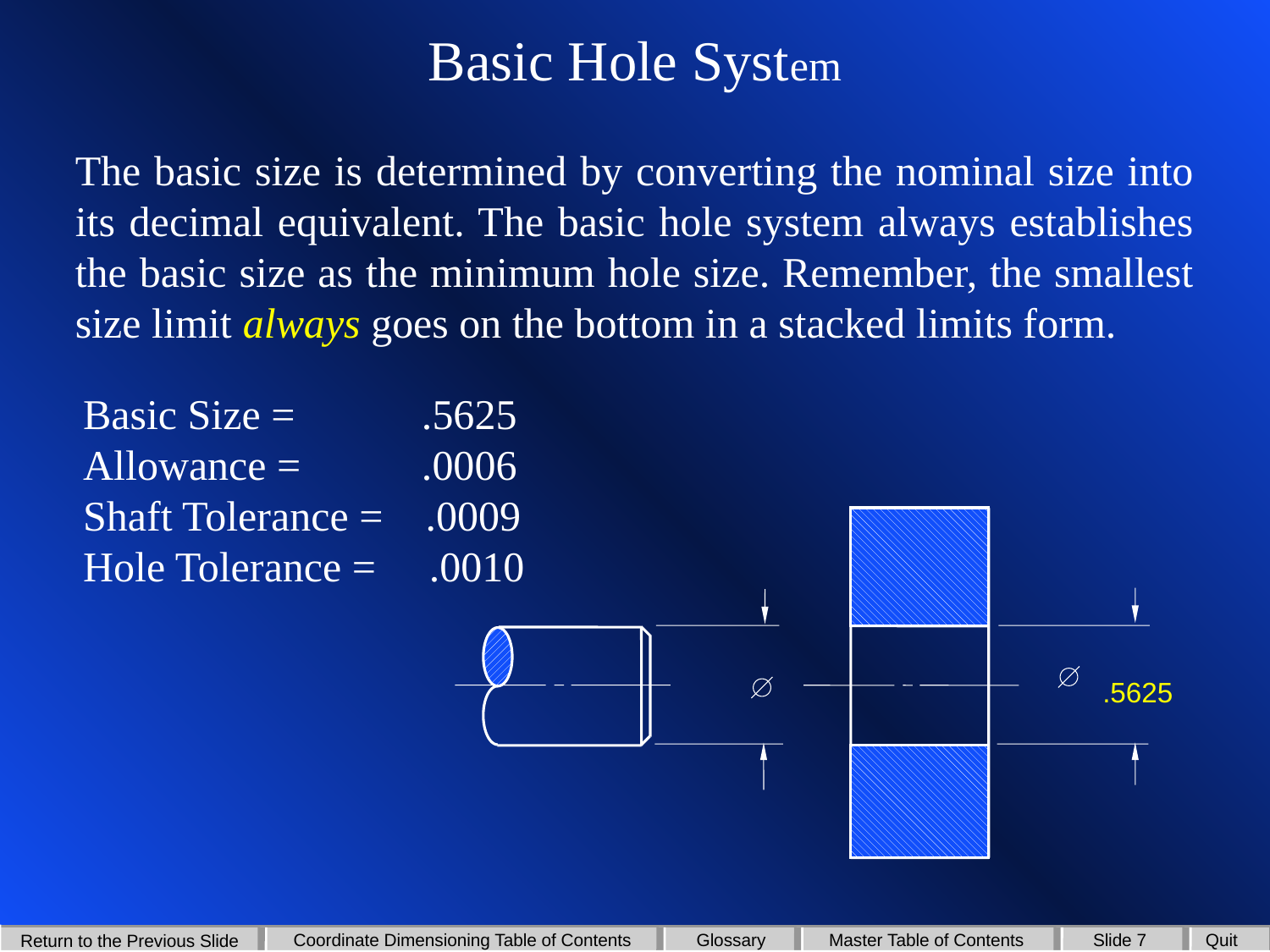

# Basic Hole System
The basic size is determined by converting the nominal size into its decimal equivalent. The basic hole system always establishes the basic size as the minimum hole size. Remember, the smallest size limit always goes on the bottom in a stacked limits form.

Basic Size =	        .5625
Allowance =	        .0006
Shaft Tolerance =    .0009
Hole Tolerance =     .0010

.5625